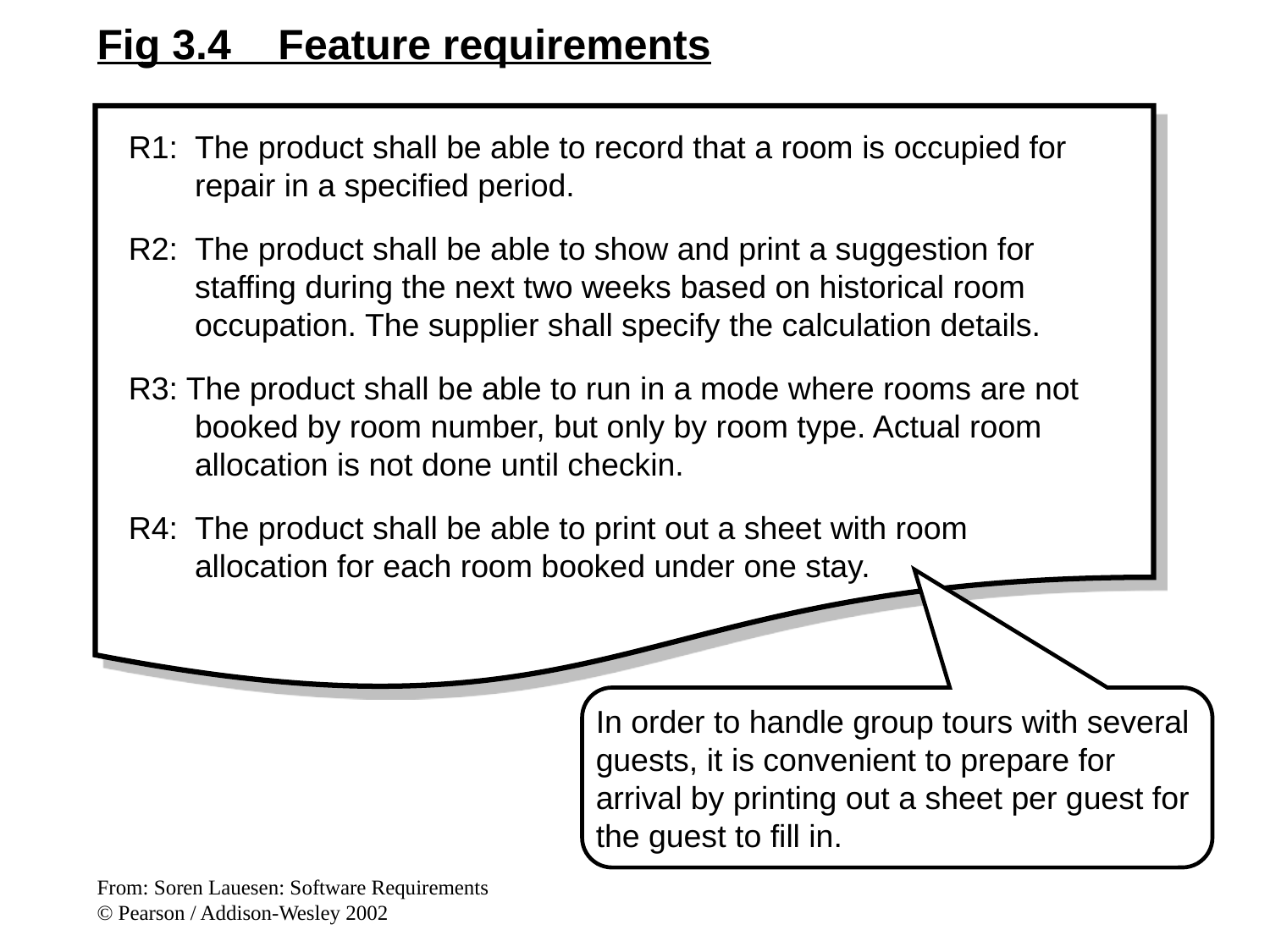

Fig 3.4    Feature requirements

R1:	The product shall be able to record that a room is occupied for repair in a specified period.
R2:	The product shall be able to show and print a suggestion for staffing during the next two weeks based on historical room occupation. The supplier shall specify the calculation details.
R3: The product shall be able to run in a mode where rooms are not booked by room number, but only by room type. Actual room allocation is not done until checkin.
R4:	The product shall be able to print out a sheet with room allocation for each room booked under one stay.
In order to handle group tours with several guests, it is convenient to prepare for arrival by printing out a sheet per guest for the guest to fill in.
From: Soren Lauesen: Software Requirements
© Pearson / Addison-Wesley 2002